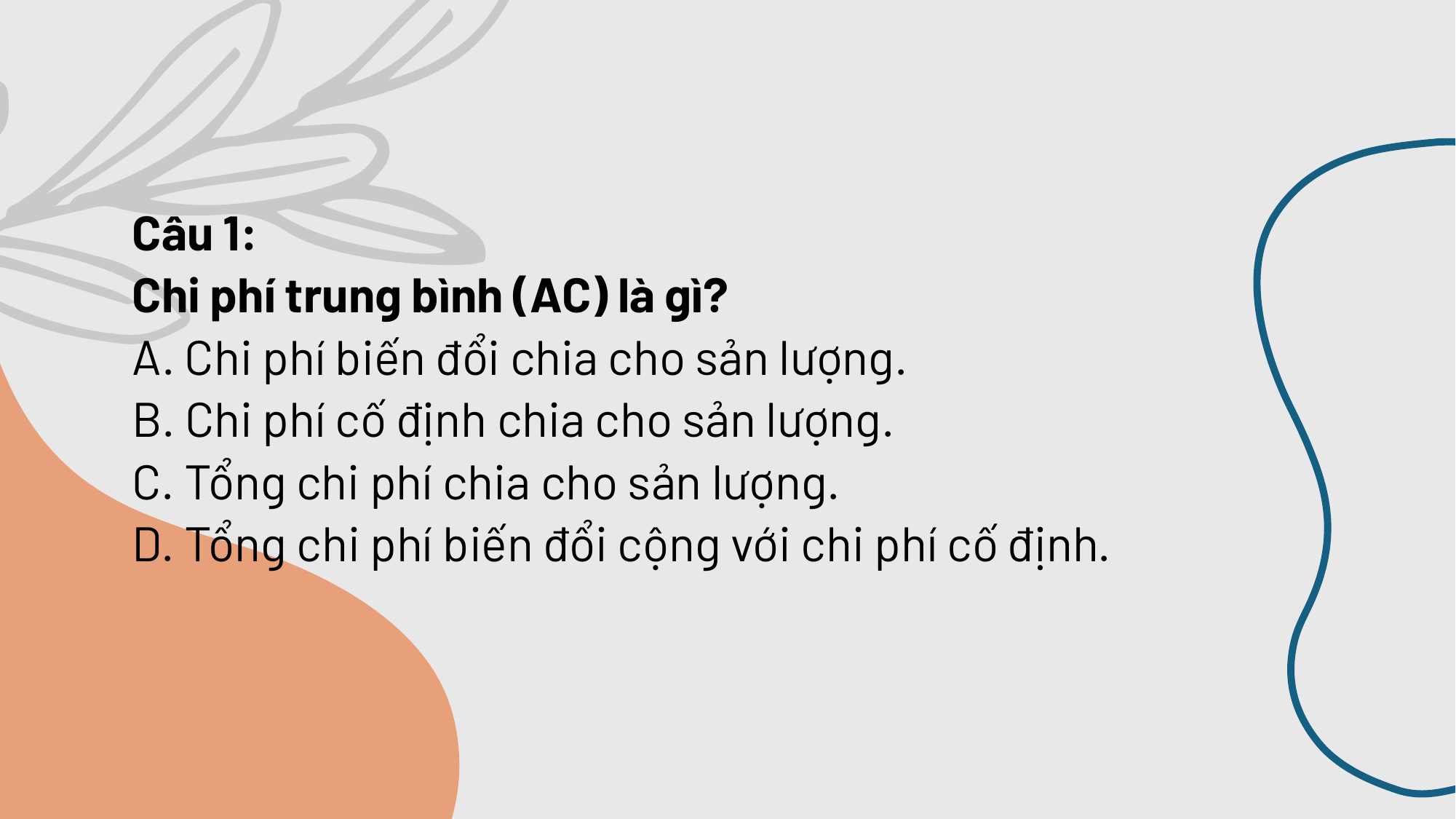

# Câu 1: Chi phí trung bình (AC) là gì? A. Chi phí biến đổi chia cho sản lượng. B. Chi phí cố định chia cho sản lượng. C. Tổng chi phí chia cho sản lượng. D. Tổng chi phí biến đổi cộng với chi phí cố định.